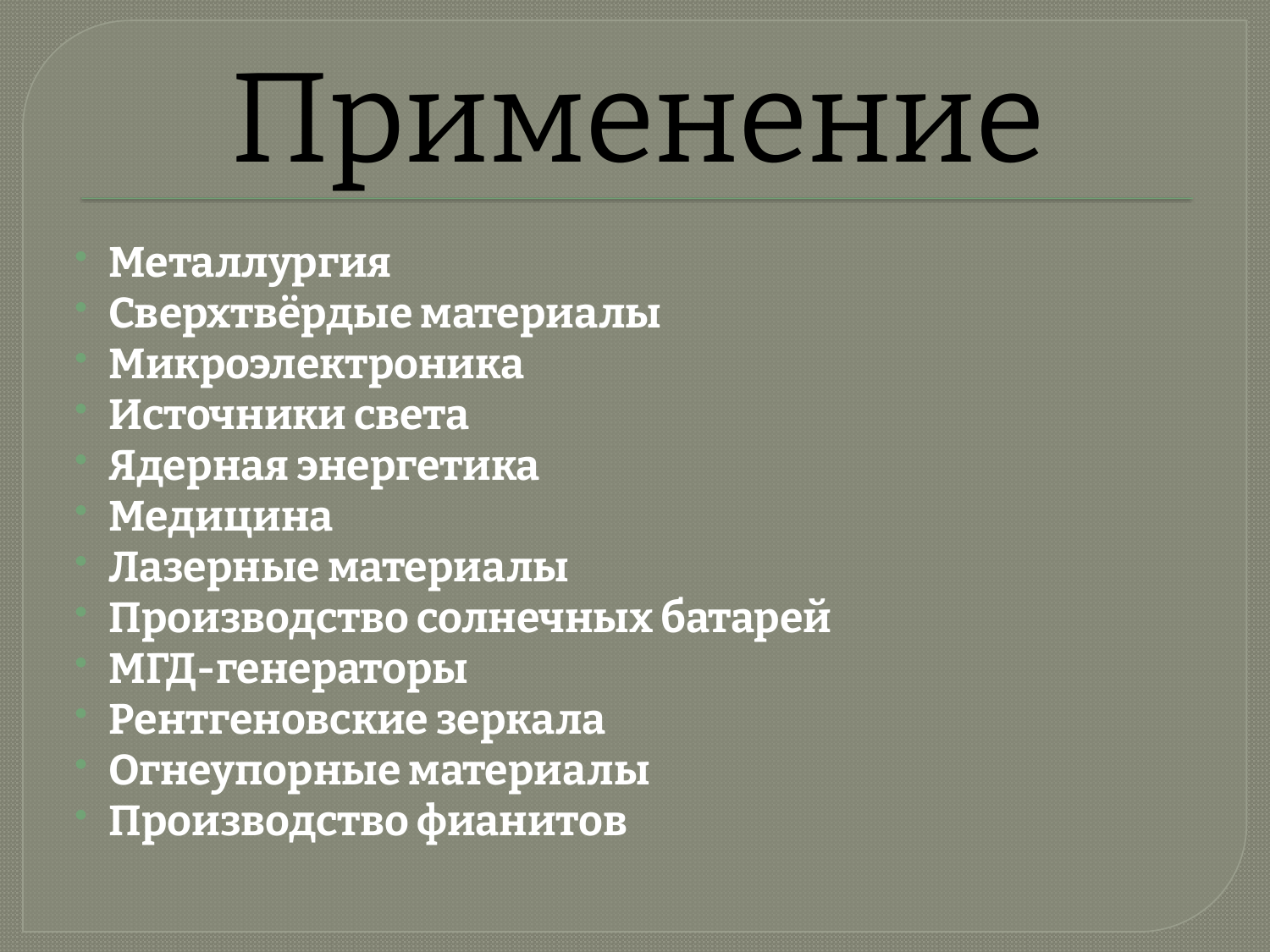

# Применение
Металлургия
Сверхтвёрдые материалы
Микроэлектроника
Источники света
Ядерная энергетика
Медицина
Лазерные материалы
Производство солнечных батарей
МГД-генераторы
Рентгеновские зеркала
Огнеупорные материалы
Производство фианитов